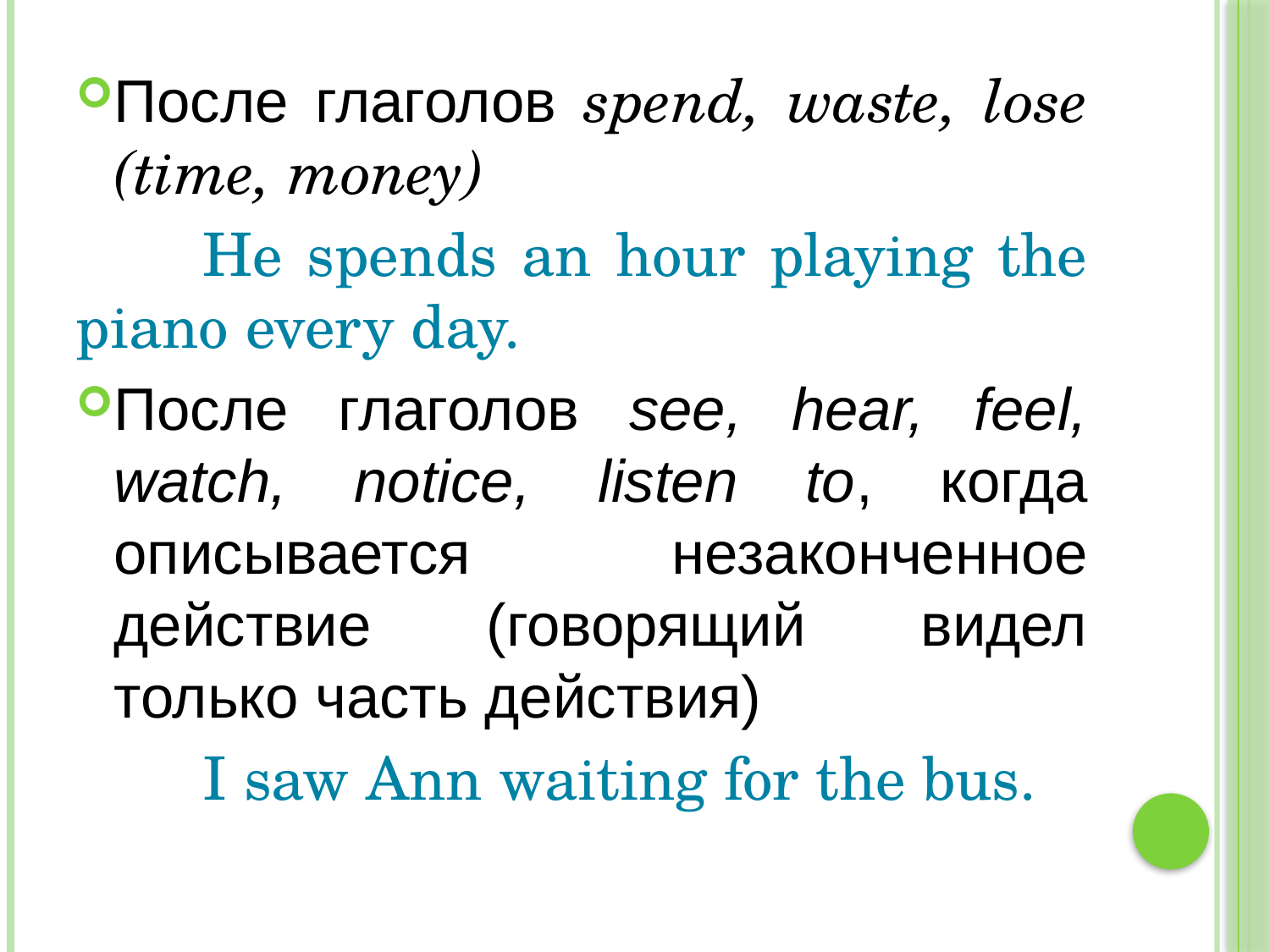

#
После глаголов spend, waste, lose (time, money)
	He spends an hour playing the piano every day.
После глаголов see, hear, feel, watch, notice, listen to, когда описывается незаконченное действие (говорящий видел только часть действия)
	I saw Ann waiting for the bus.